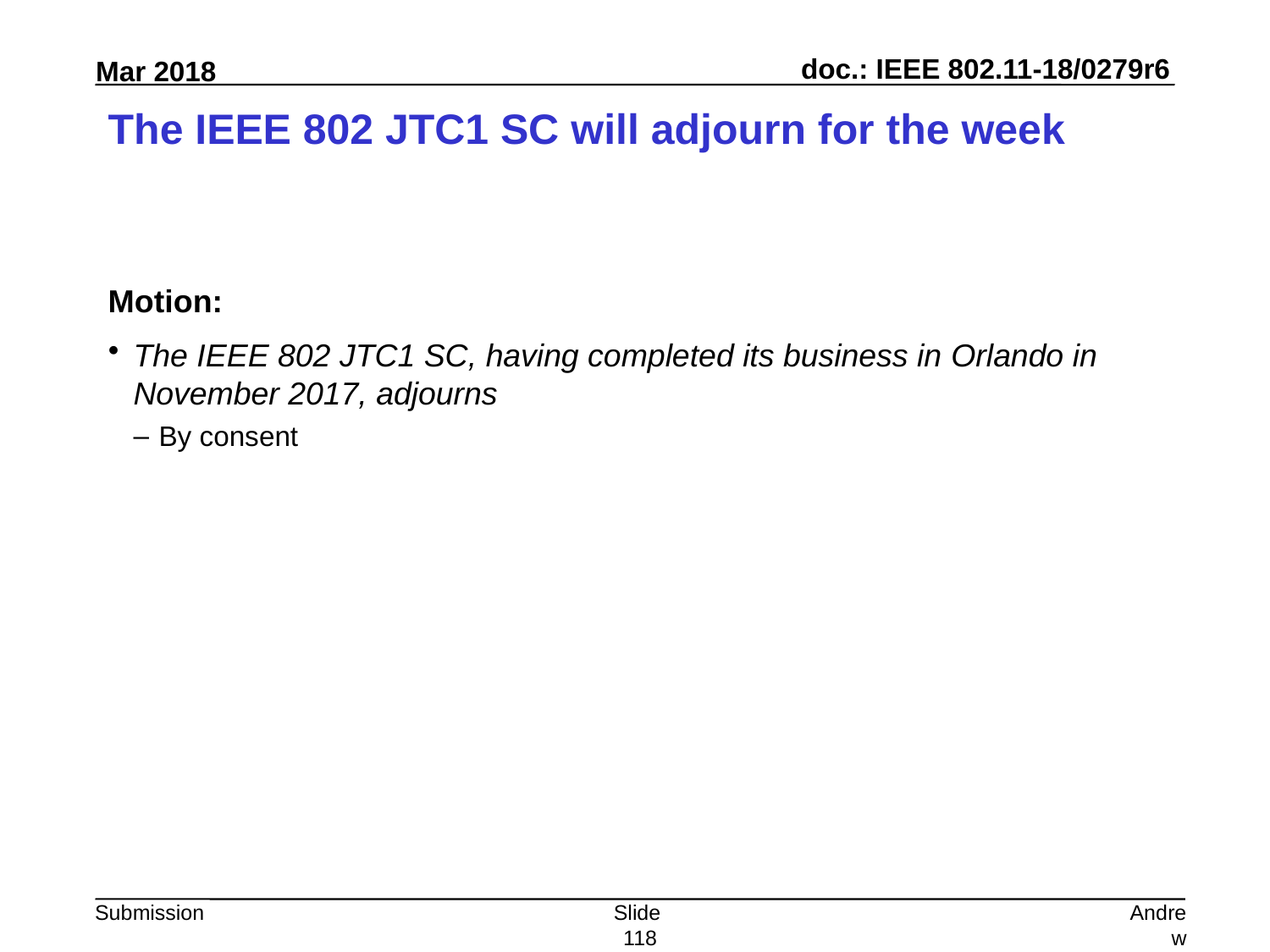

# The IEEE 802 JTC1 SC will adjourn for the week
Motion:
The IEEE 802 JTC1 SC, having completed its business in Orlando in November 2017, adjourns
By consent
Slide 118
Andrew Myles, Cisco